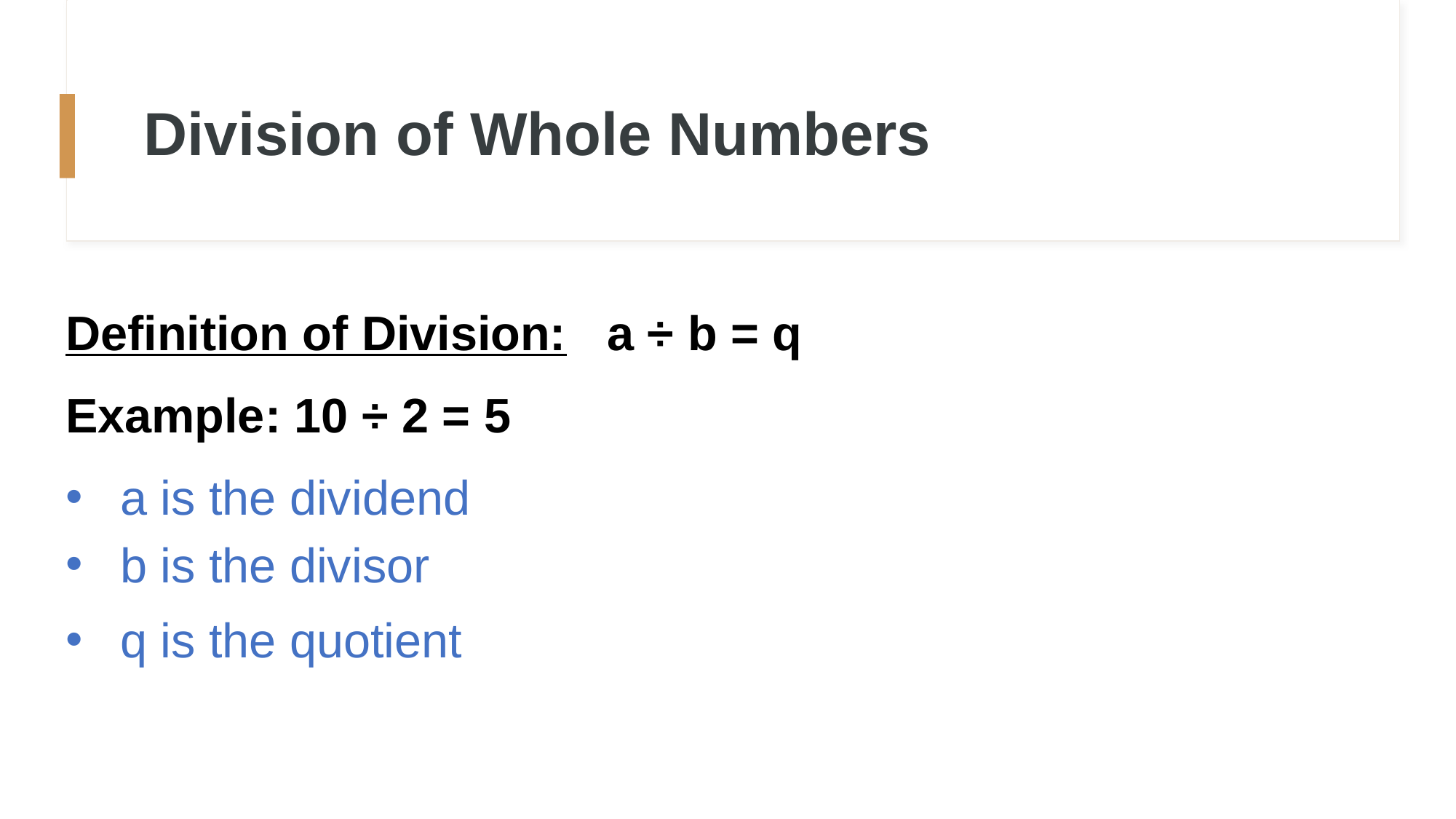

# Division of Whole Numbers
Definition of Division:   a ÷ b = q
Example: 10 ÷ 2 = 5
a is the dividend
b is the divisor
q is the quotient